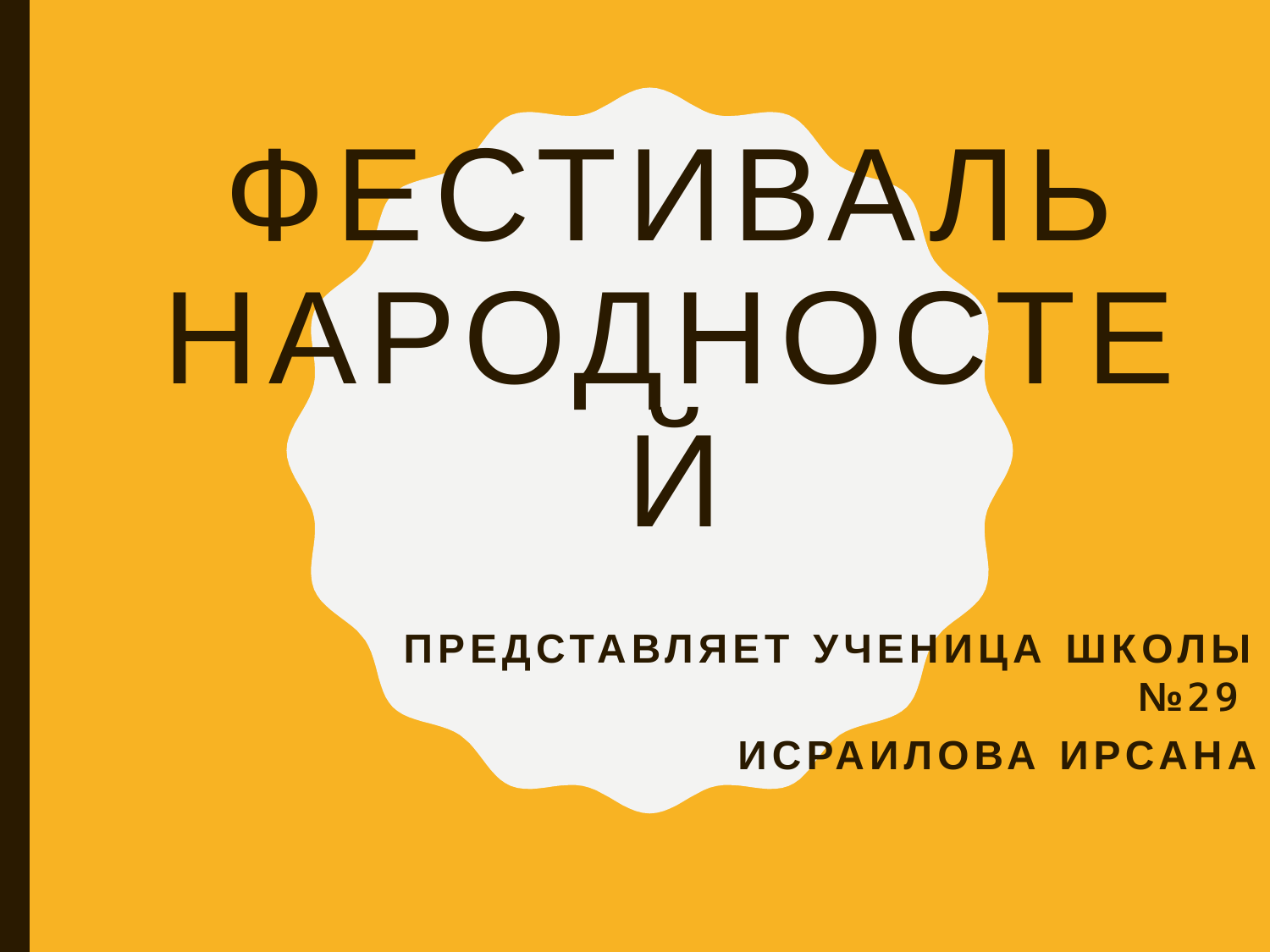

# Фестиваль народностей
Представляет Ученица школы №29
Исраилова ИрСАНА